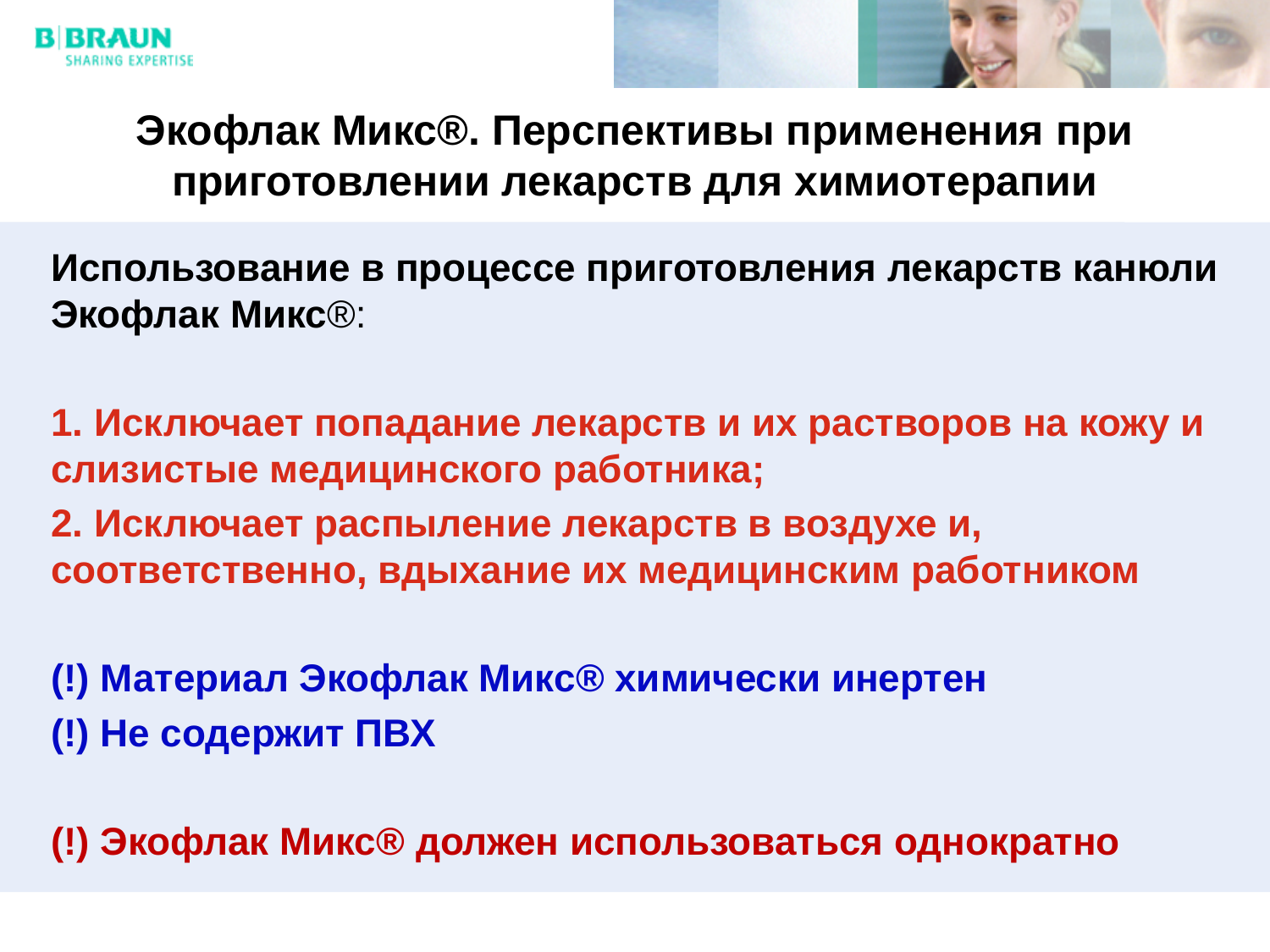

# Экофлак Микс®. Перспективы применения при приготовлении лекарств для химиотерапии

Использование в процессе приготовления лекарств канюли Экофлак Микс®:

1. Исключает попадание лекарств и их растворов на кожу и слизистые медицинского работника;
2. Исключает распыление лекарств в воздухе и, соответственно, вдыхание их медицинским работником

(!) Материал Экофлак Микс® химически инертен
(!) Не содержит ПВХ

(!) Экофлак Микс® должен использоваться однократно